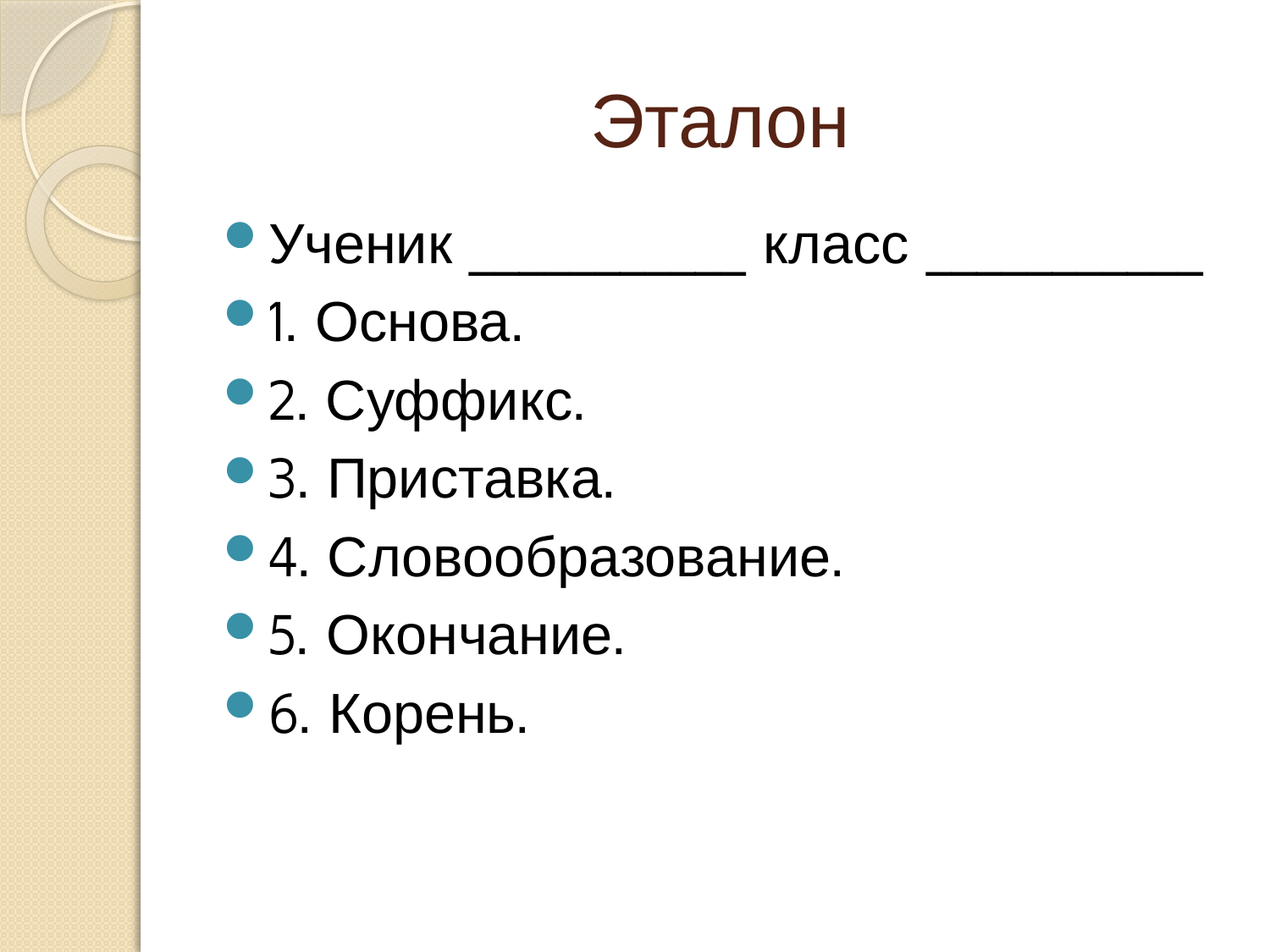

# Эталон
Ученик ___________ класс ___________
1. Основа.
2. Суффикс.
3. Приставка.
4. Словообразование.
5. Окончание.
6. Корень.